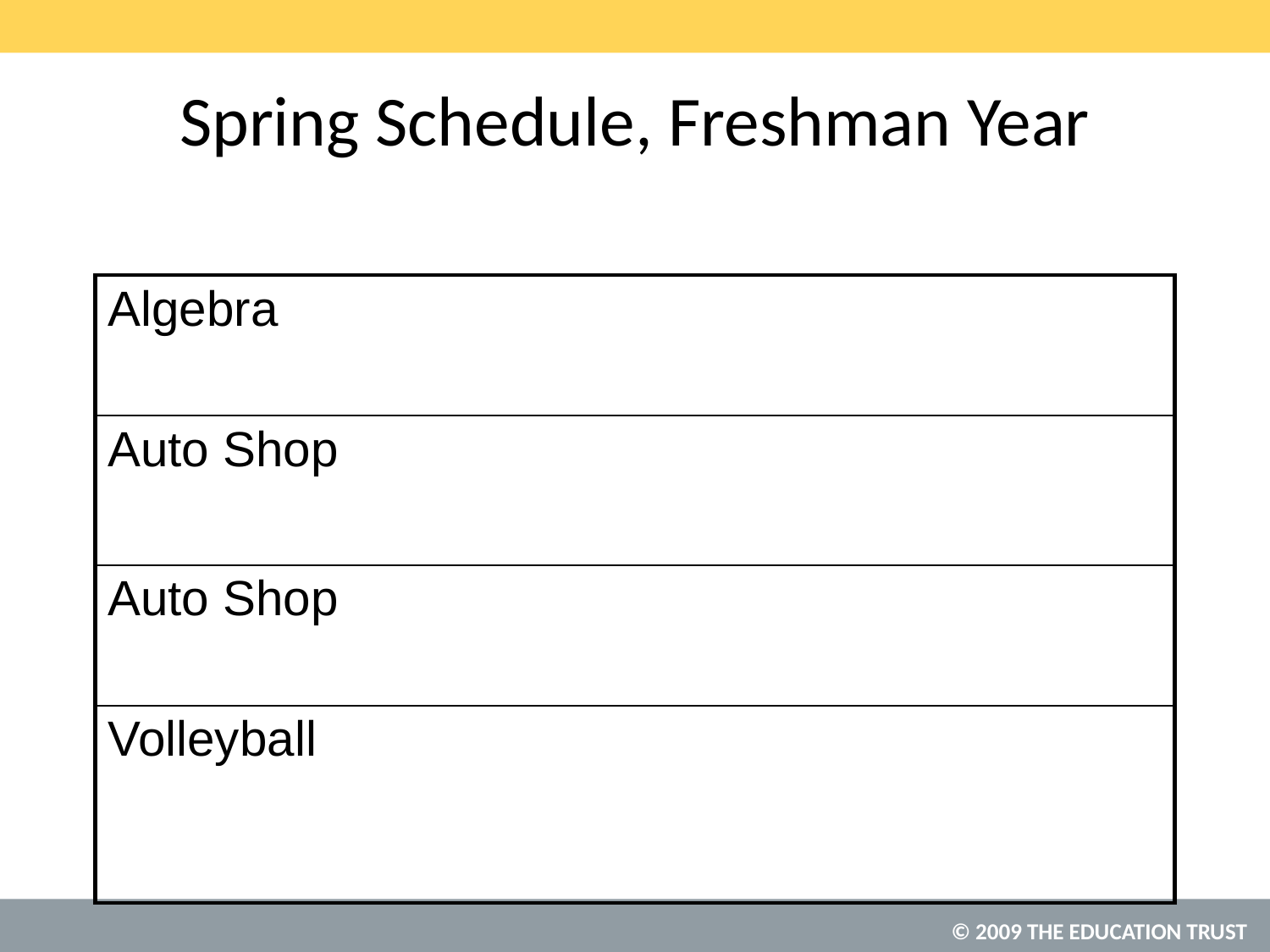

# Spring Schedule, Freshman Year
| Algebra |
| --- |
| Auto Shop |
| Auto Shop |
| Volleyball |